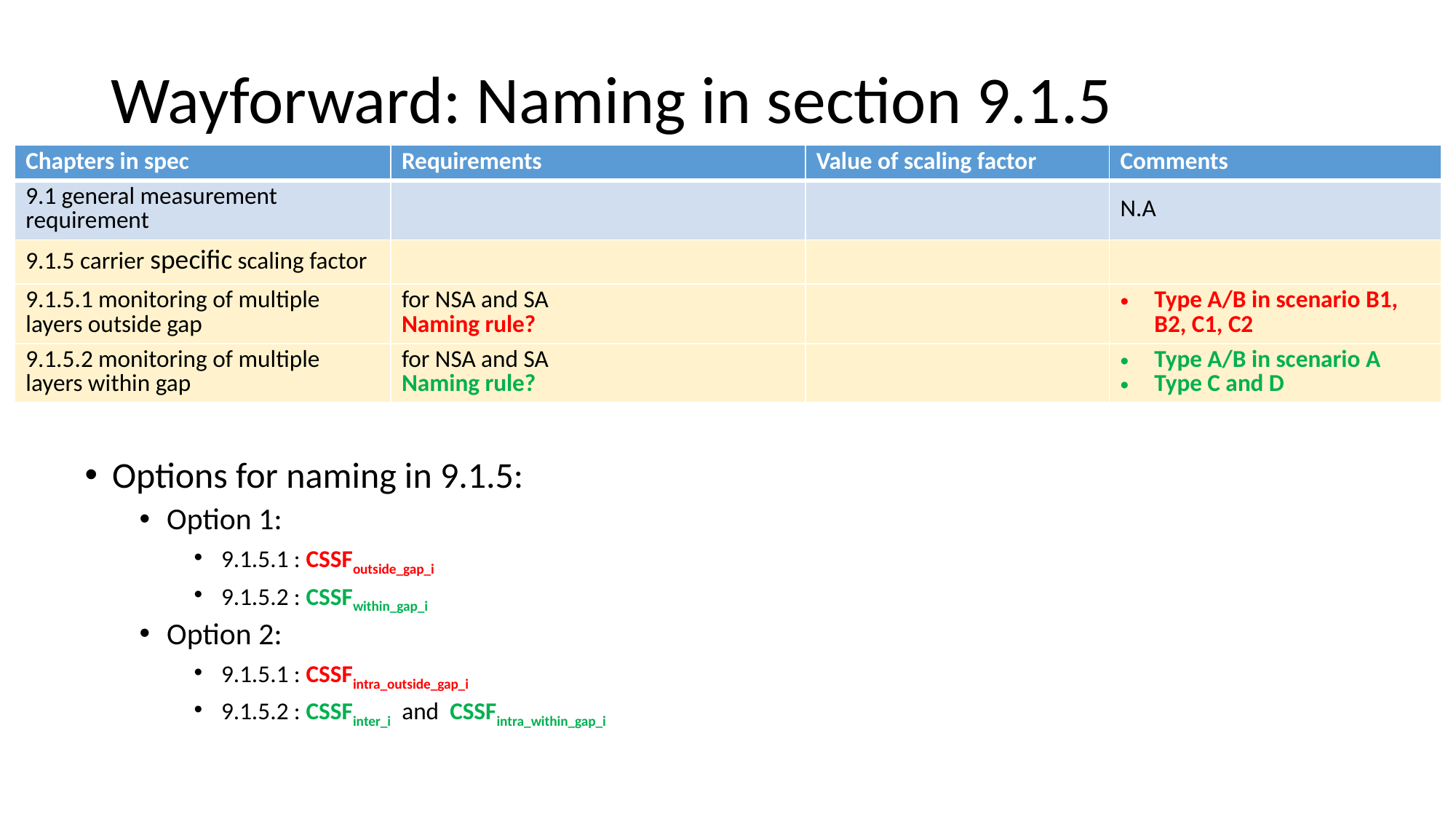

# Wayforward: Naming in section 9.1.5
| Chapters in spec | Requirements | Value of scaling factor | Comments |
| --- | --- | --- | --- |
| 9.1 general measurement requirement |  |  | N.A |
| 9.1.5 carrier specific scaling factor |  |  |  |
| 9.1.5.1 monitoring of multiple layers outside gap | for NSA and SA Naming rule? |  | Type A/B in scenario B1, B2, C1, C2 |
| 9.1.5.2 monitoring of multiple layers within gap | for NSA and SA Naming rule? |  | Type A/B in scenario A Type C and D |
Options for naming in 9.1.5:
Option 1:
9.1.5.1 : CSSFoutside_gap_i
9.1.5.2 : CSSFwithin_gap_i
Option 2:
9.1.5.1 : CSSFintra_outside_gap_i
9.1.5.2 : CSSFinter_i  and  CSSFintra_within_gap_i